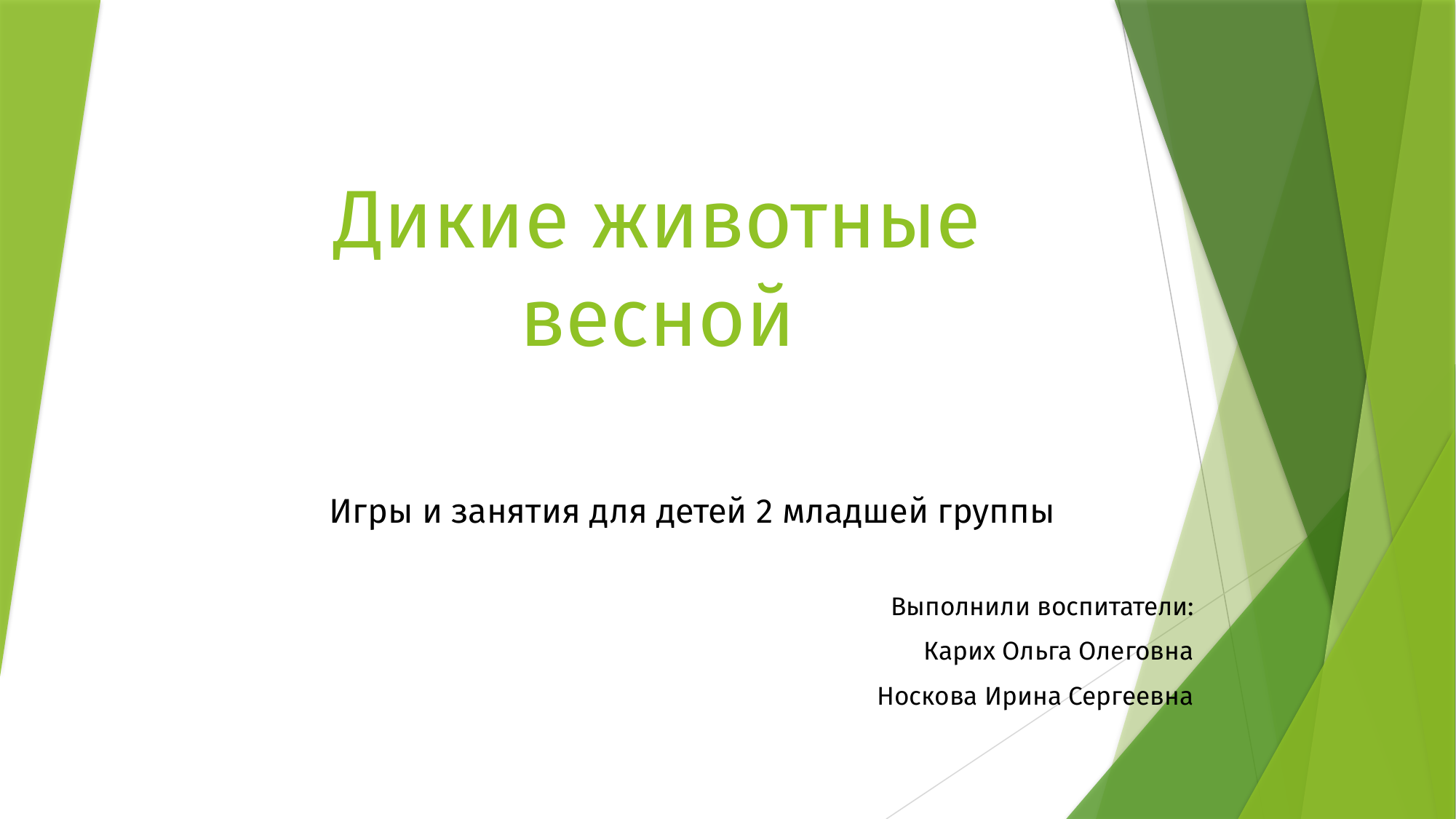

# Дикие животные весной
Игры и занятия для детей 2 младшей группы

Выполнили воспитатели:
Карих Ольга Олеговна
Носкова Ирина Сергеевна